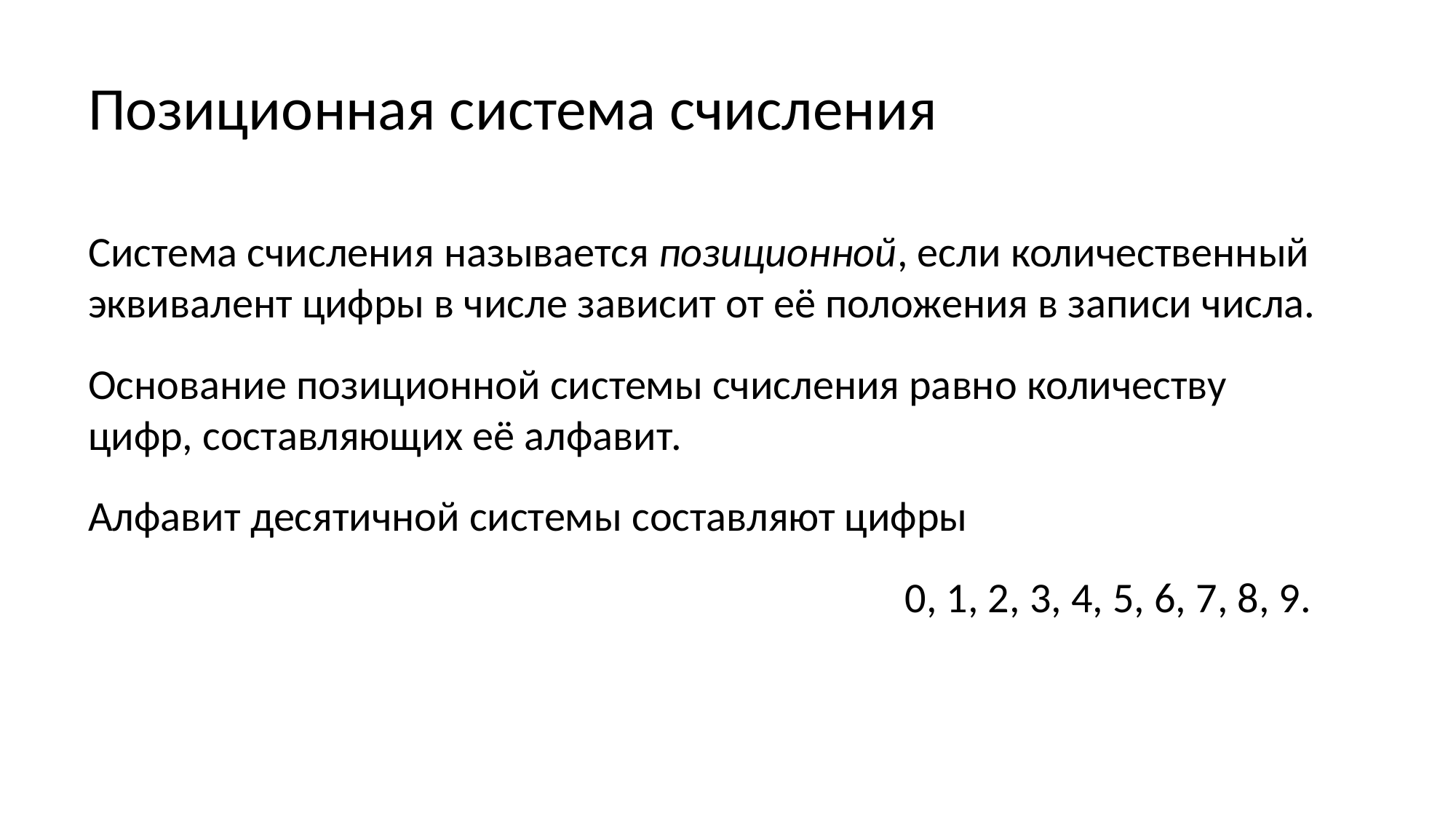

# Позиционная система счисления
Система счисления называется позиционной, если количественный эквивалент цифры в числе зависит от её положения в записи числа.
Основание позиционной системы счисления равно количеству цифр, составляющих её алфавит.
Алфавит десятичной системы составляют цифры
0, 1, 2, 3, 4, 5, 6, 7, 8, 9.